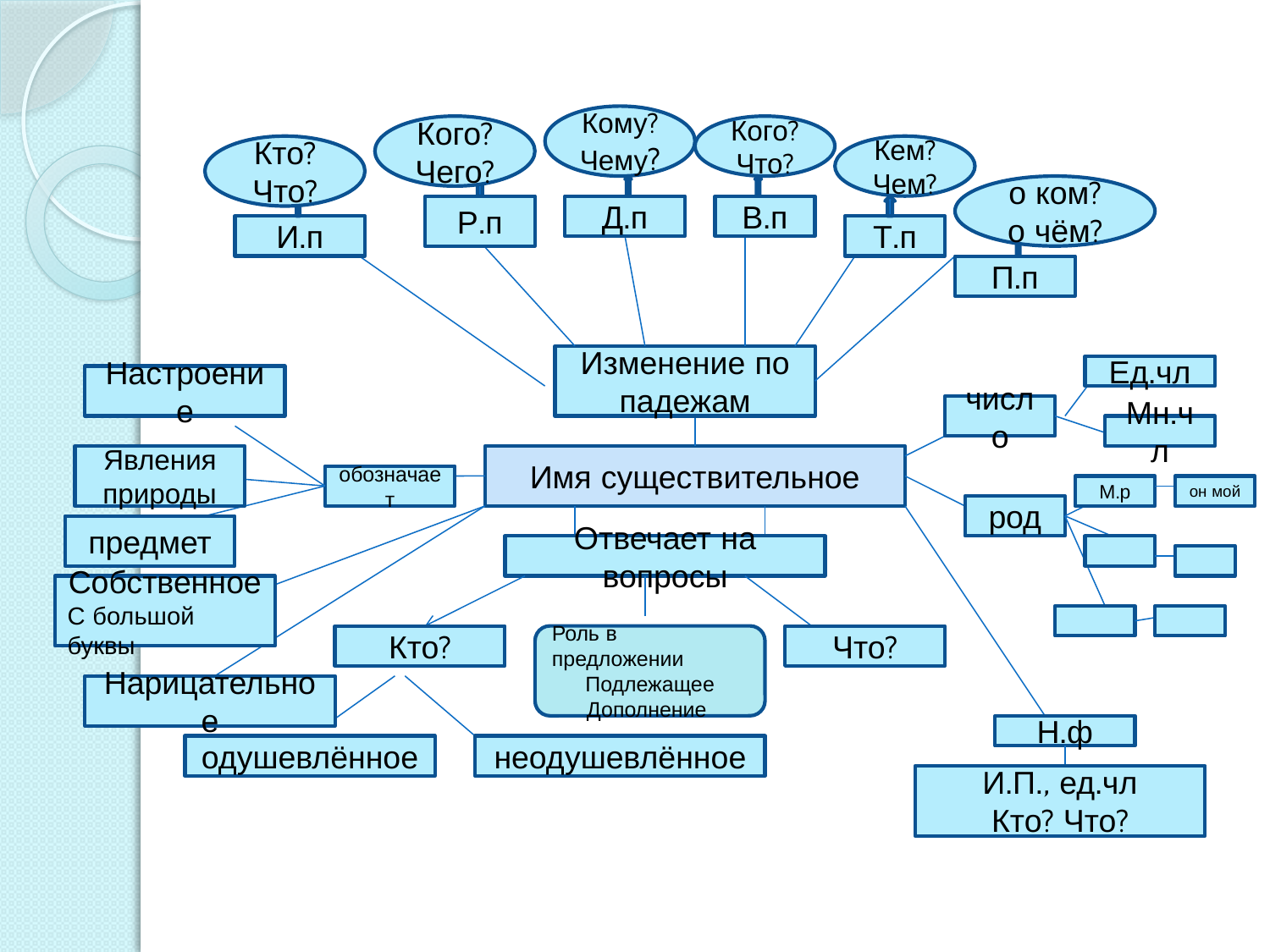

#
Кому?
Чему?

Кого?
Чего?
Кого?Что?
Кто?
Что?
Кем?
Чем?

о ком?
о чём?

Р.п
Д.п
В.п

И.п
Т.п

П.п
Изменение по падежам
Ед.чл
Настроение
число
Мн.чл
Явления природы
Имя существительное
обозначает
М.р
он мой
род
предмет
Отвечает на вопросы

Собственное
С большой буквы

Кто?
Роль в предложении
Подлежащее
Дополнение
Что?
Нарицательное
Н.ф
одушевлённое
неодушевлённое
И.П., ед.чл
Кто? Что?